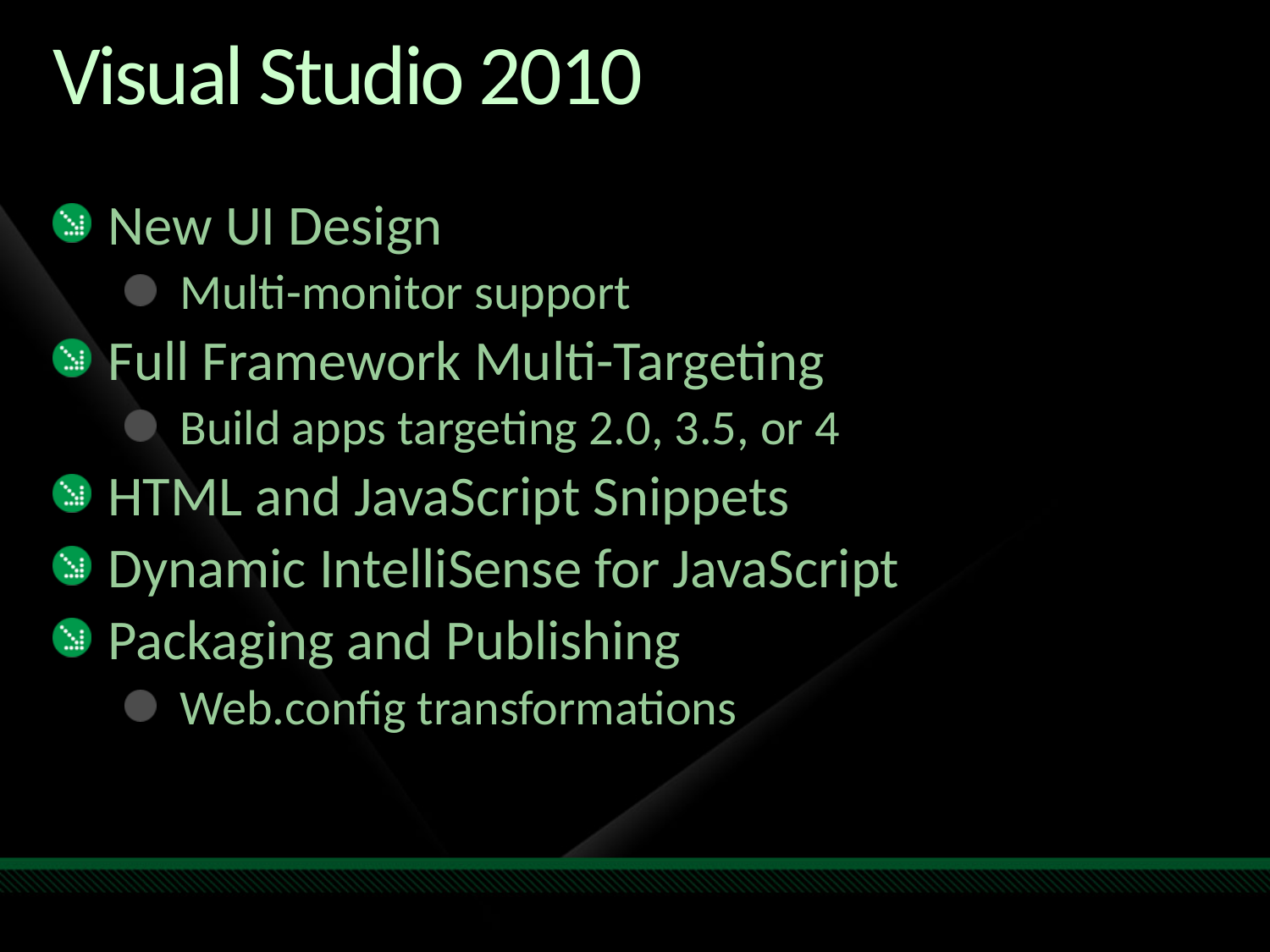

# Visual Studio 2010
New UI Design
Multi-monitor support
Full Framework Multi-Targeting
Build apps targeting 2.0, 3.5, or 4
HTML and JavaScript Snippets
Dynamic IntelliSense for JavaScript
Packaging and Publishing
Web.config transformations